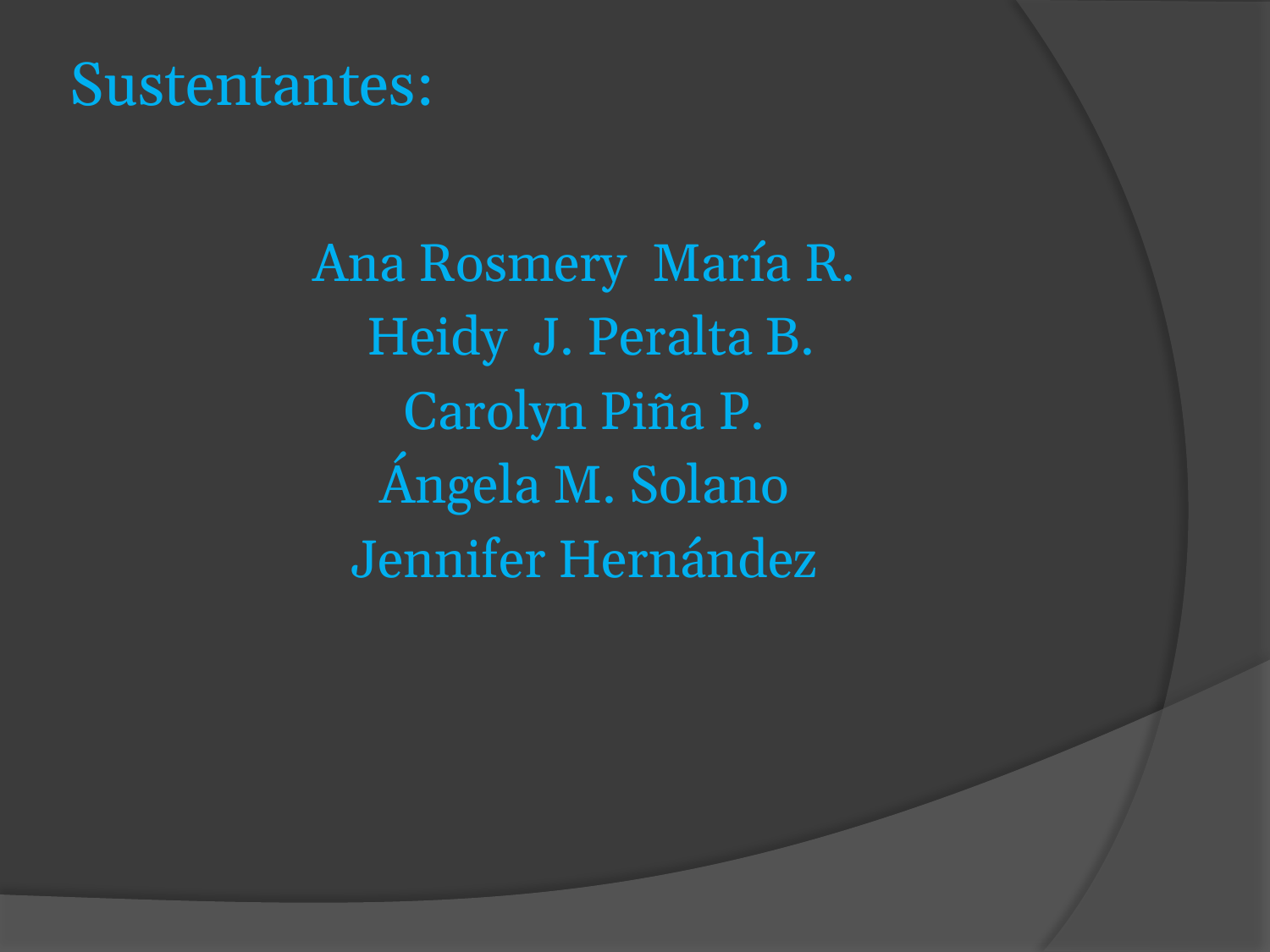

# Sustentantes:
Ana Rosmery  María R.
 Heidy  J. Peralta B.
Carolyn Piña P.
Ángela M. Solano
Jennifer Hernández